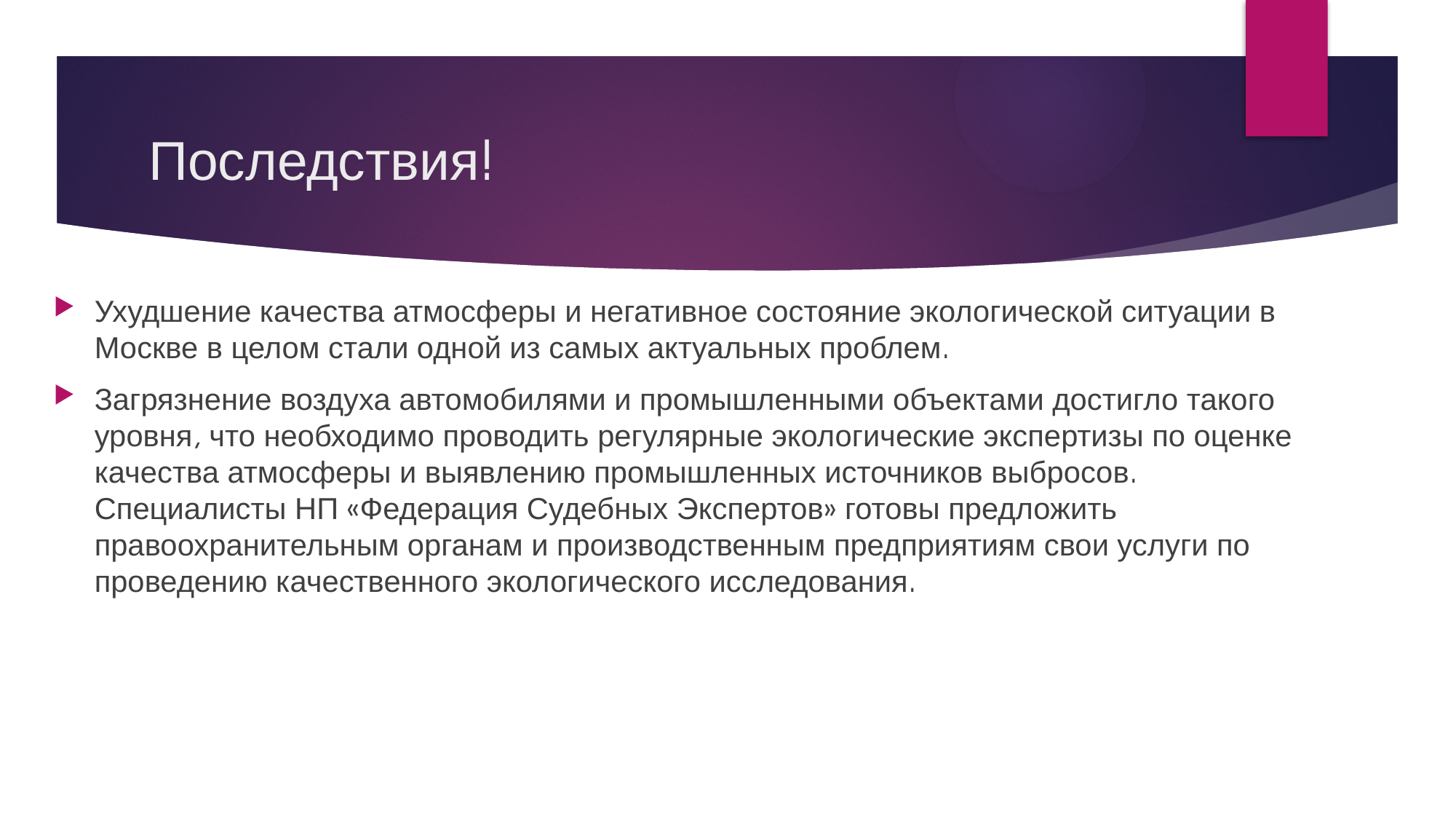

# Последствия!
Ухудшение качества атмосферы и негативное состояние экологической ситуации в Москве в целом стали одной из самых актуальных проблем.
Загрязнение воздуха автомобилями и промышленными объектами достигло такого уровня, что необходимо проводить регулярные экологические экспертизы по оценке качества атмосферы и выявлению промышленных источников выбросов. Специалисты НП «Федерация Судебных Экспертов» готовы предложить правоохранительным органам и производственным предприятиям свои услуги по проведению качественного экологического исследования.